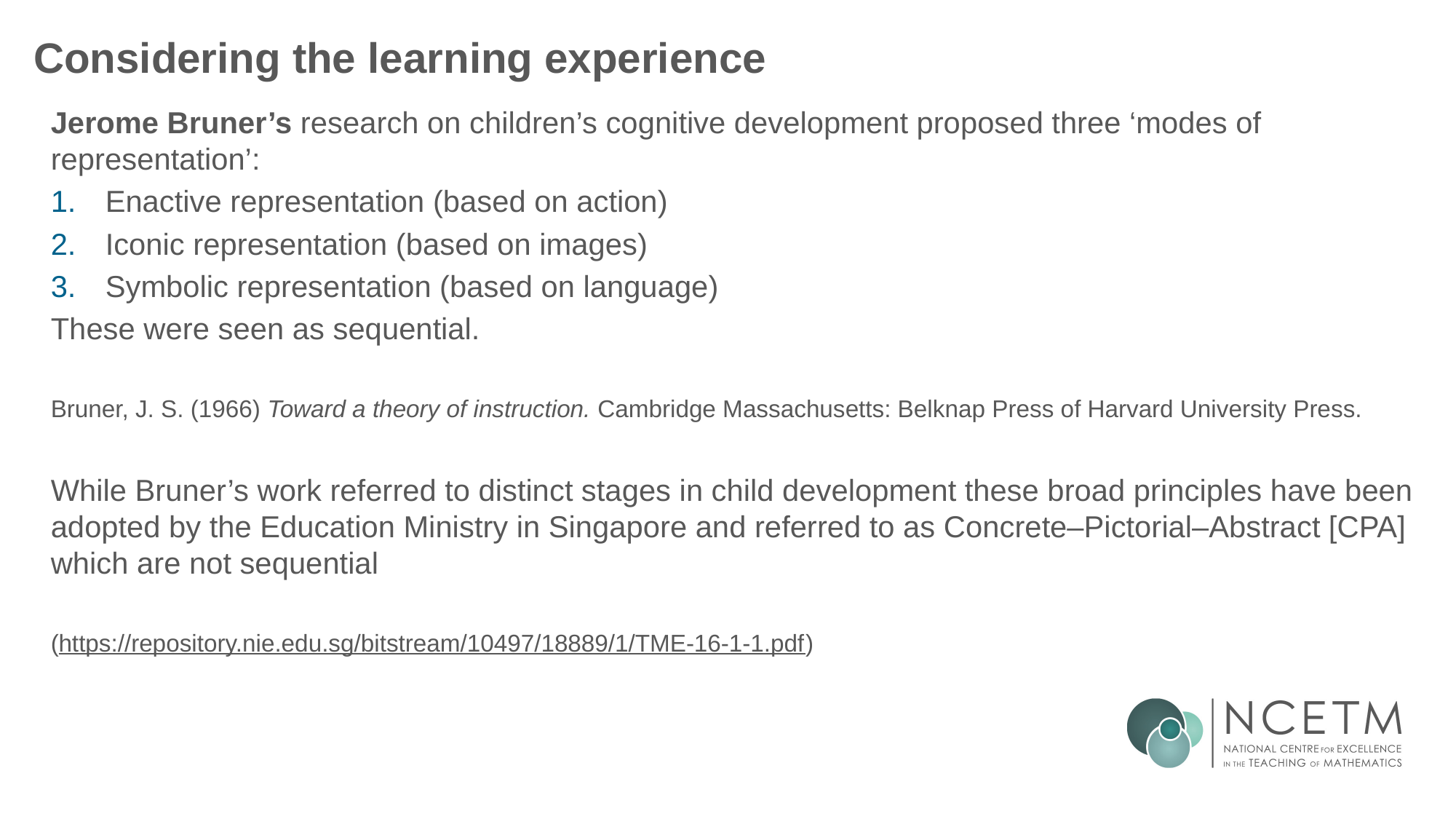

# Considering the learning experience
Jerome Bruner’s research on children’s cognitive development proposed three ‘modes of representation’:
Enactive representation (based on action)
Iconic representation (based on images)
Symbolic representation (based on language)
These were seen as sequential.

Bruner, J. S. (1966) Toward a theory of instruction. Cambridge Massachusetts: Belknap Press of Harvard University Press.

While Bruner’s work referred to distinct stages in child development these broad principles have been adopted by the Education Ministry in Singapore and referred to as Concrete–Pictorial–Abstract [CPA] which are not sequential

(https://repository.nie.edu.sg/bitstream/10497/18889/1/TME-16-1-1.pdf)